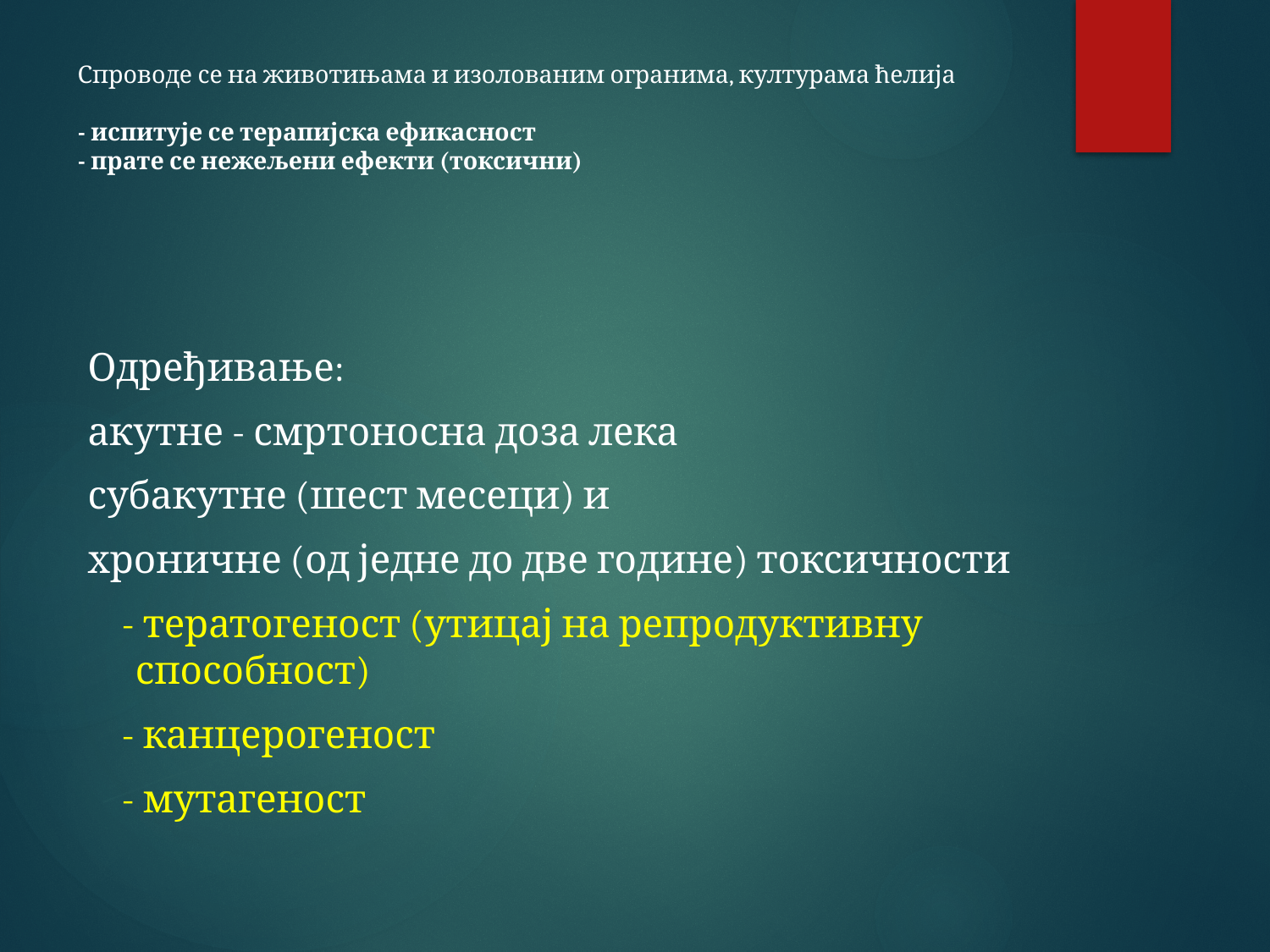

# Спроводе се на животињама и изолованим огранима, културама ћелија - испитује се терапијска ефикасност - прате се нежељени ефекти (токсични)
Одређивање:
акутне - смртоносна доза лека
субакутне (шест месеци) и
хроничне (од једне до две године) токсичности
    - тератогеност (утицај на репродуктивну способност)
    - канцерогеност
    - мутагеност